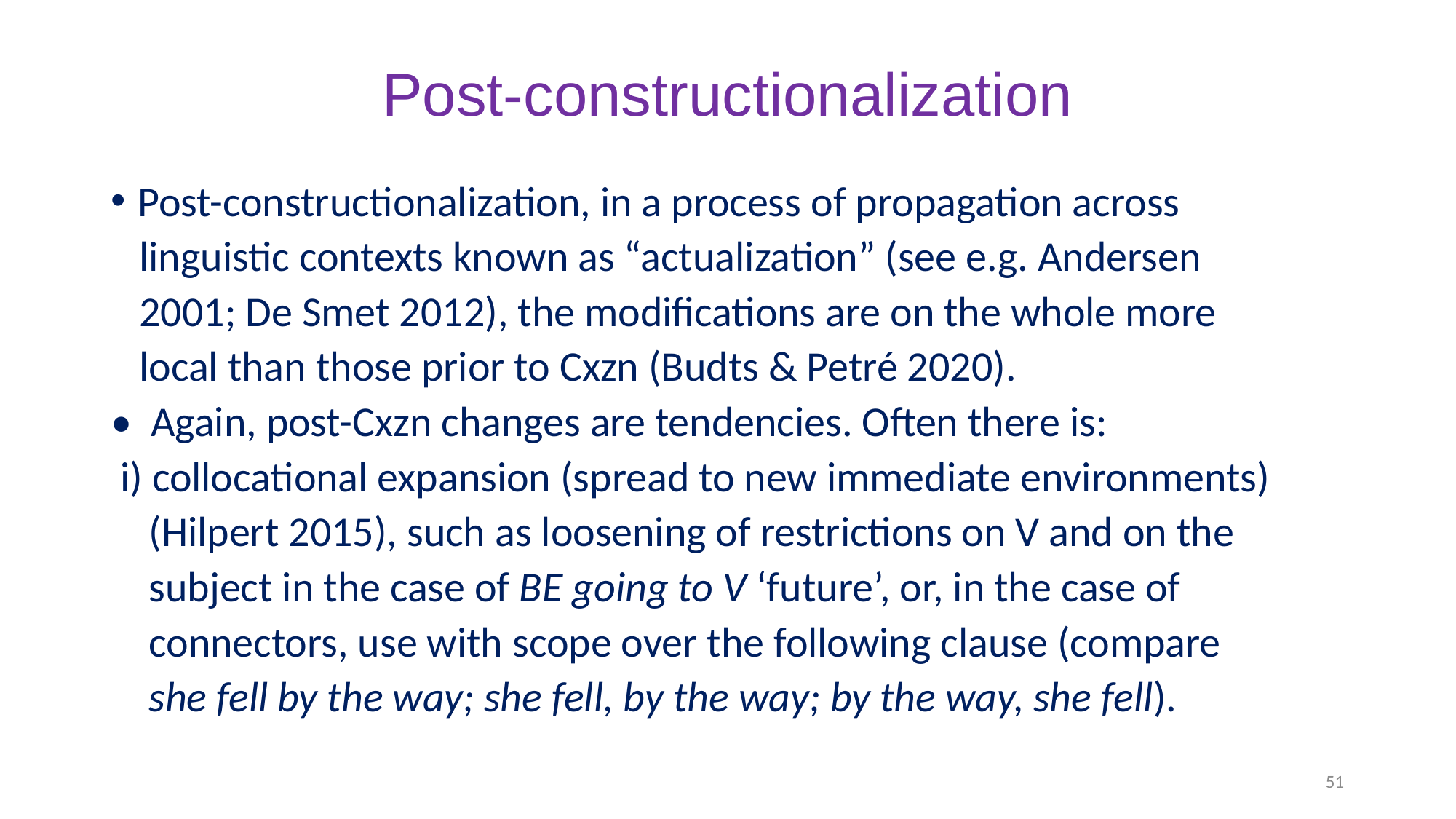

# Post-constructionalization
Post-constructionalization, in a process of propagation across
   linguistic contexts known as “actualization” (see e.g. Andersen
   2001; De Smet 2012), the modifications are on the whole more
   local than those prior to Cxzn (Budts & Petré 2020).
•  Again, post-Cxzn changes are tendencies. Often there is:
 i) collocational expansion (spread to new immediate environments)
    (Hilpert 2015), such as loosening of restrictions on V and on the
    subject in the case of BE going to V ‘future’, or, in the case of
    connectors, use with scope over the following clause (compare
    she fell by the way; she fell, by the way; by the way, she fell).

51